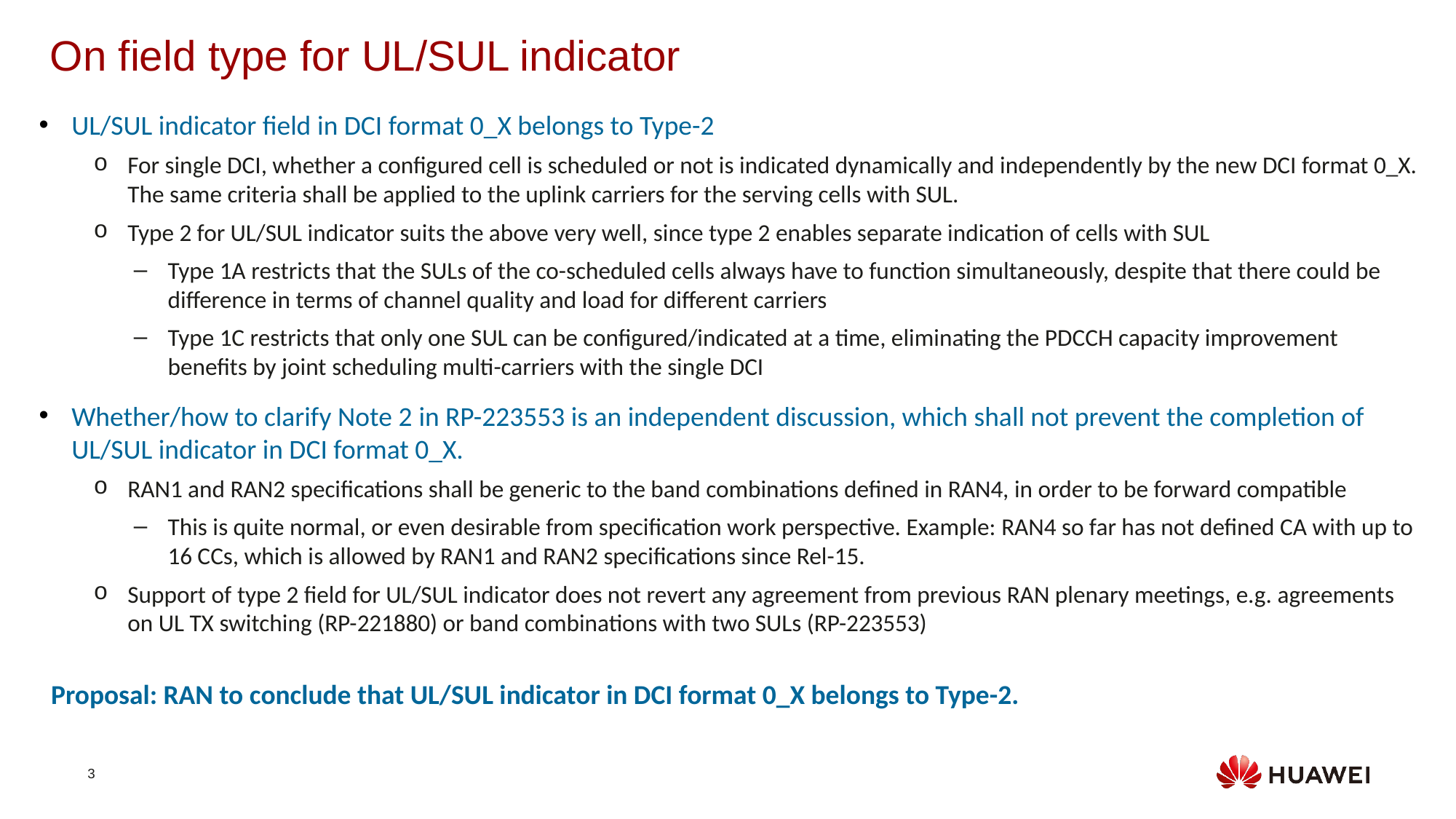

On field type for UL/SUL indicator
UL/SUL indicator field in DCI format 0_X belongs to Type-2
For single DCI, whether a configured cell is scheduled or not is indicated dynamically and independently by the new DCI format 0_X. The same criteria shall be applied to the uplink carriers for the serving cells with SUL.
Type 2 for UL/SUL indicator suits the above very well, since type 2 enables separate indication of cells with SUL
Type 1A restricts that the SULs of the co-scheduled cells always have to function simultaneously, despite that there could be difference in terms of channel quality and load for different carriers
Type 1C restricts that only one SUL can be configured/indicated at a time, eliminating the PDCCH capacity improvement benefits by joint scheduling multi-carriers with the single DCI
Whether/how to clarify Note 2 in RP-223553 is an independent discussion, which shall not prevent the completion of UL/SUL indicator in DCI format 0_X.
RAN1 and RAN2 specifications shall be generic to the band combinations defined in RAN4, in order to be forward compatible
This is quite normal, or even desirable from specification work perspective. Example: RAN4 so far has not defined CA with up to 16 CCs, which is allowed by RAN1 and RAN2 specifications since Rel-15.
Support of type 2 field for UL/SUL indicator does not revert any agreement from previous RAN plenary meetings, e.g. agreements on UL TX switching (RP-221880) or band combinations with two SULs (RP-223553)
Proposal: RAN to conclude that UL/SUL indicator in DCI format 0_X belongs to Type-2.